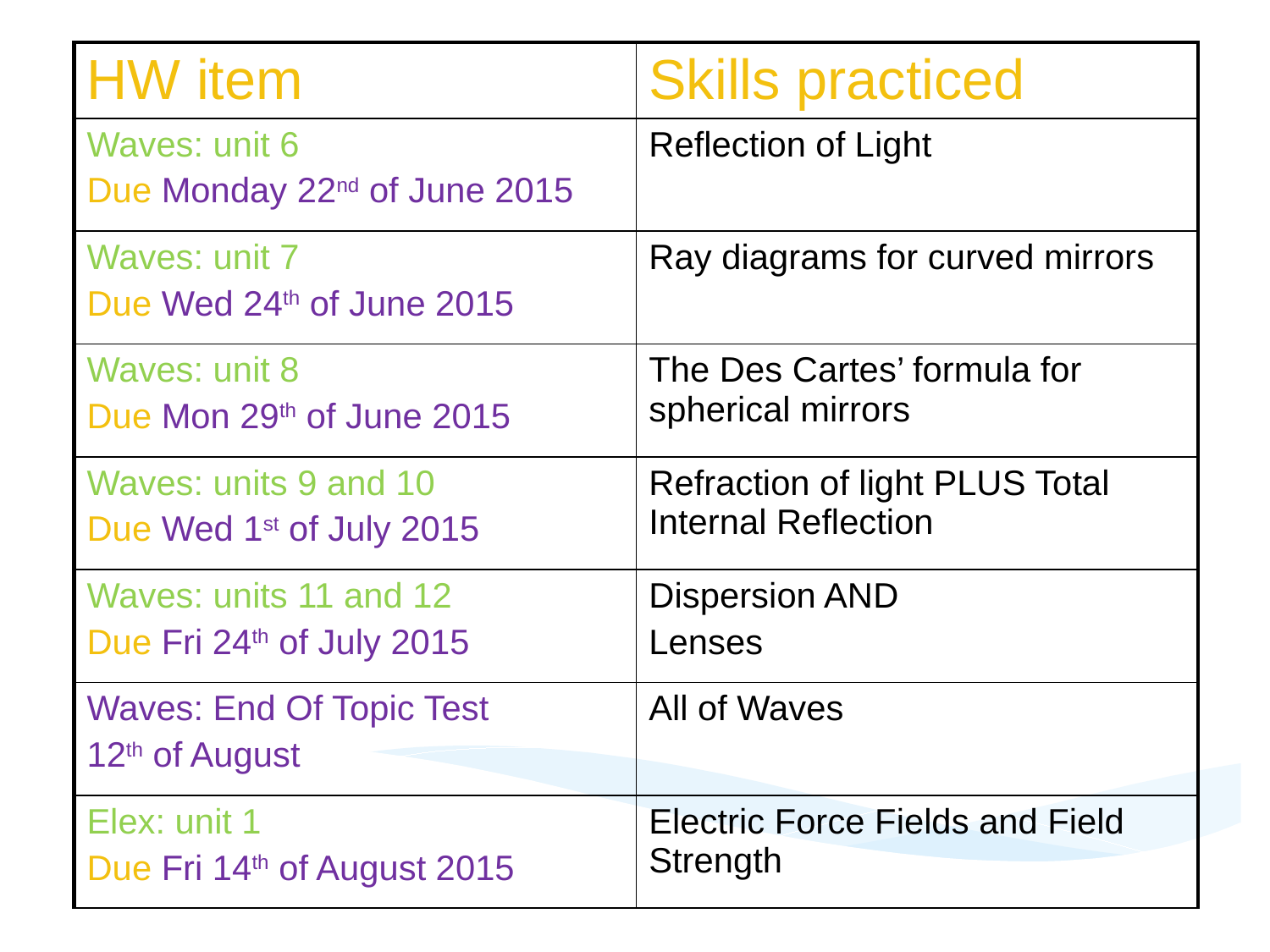

| HW item | Skills practiced |
| --- | --- |
| Waves: unit 6 Due Monday 22nd of June 2015 | Reflection of Light |
| Waves: unit 7 Due Wed 24th of June 2015 | Ray diagrams for curved mirrors |
| Waves: unit 8 Due Mon 29th of June 2015 | The Des Cartes’ formula for spherical mirrors |
| Waves: units 9 and 10 Due Wed 1st of July 2015 | Refraction of light PLUS Total Internal Reflection |
| Waves: units 11 and 12 Due Fri 24th of July 2015 | Dispersion AND Lenses |
| Waves: End Of Topic Test 12th of August | All of Waves |
| Elex: unit 1 Due Fri 14th of August 2015 | Electric Force Fields and Field Strength |